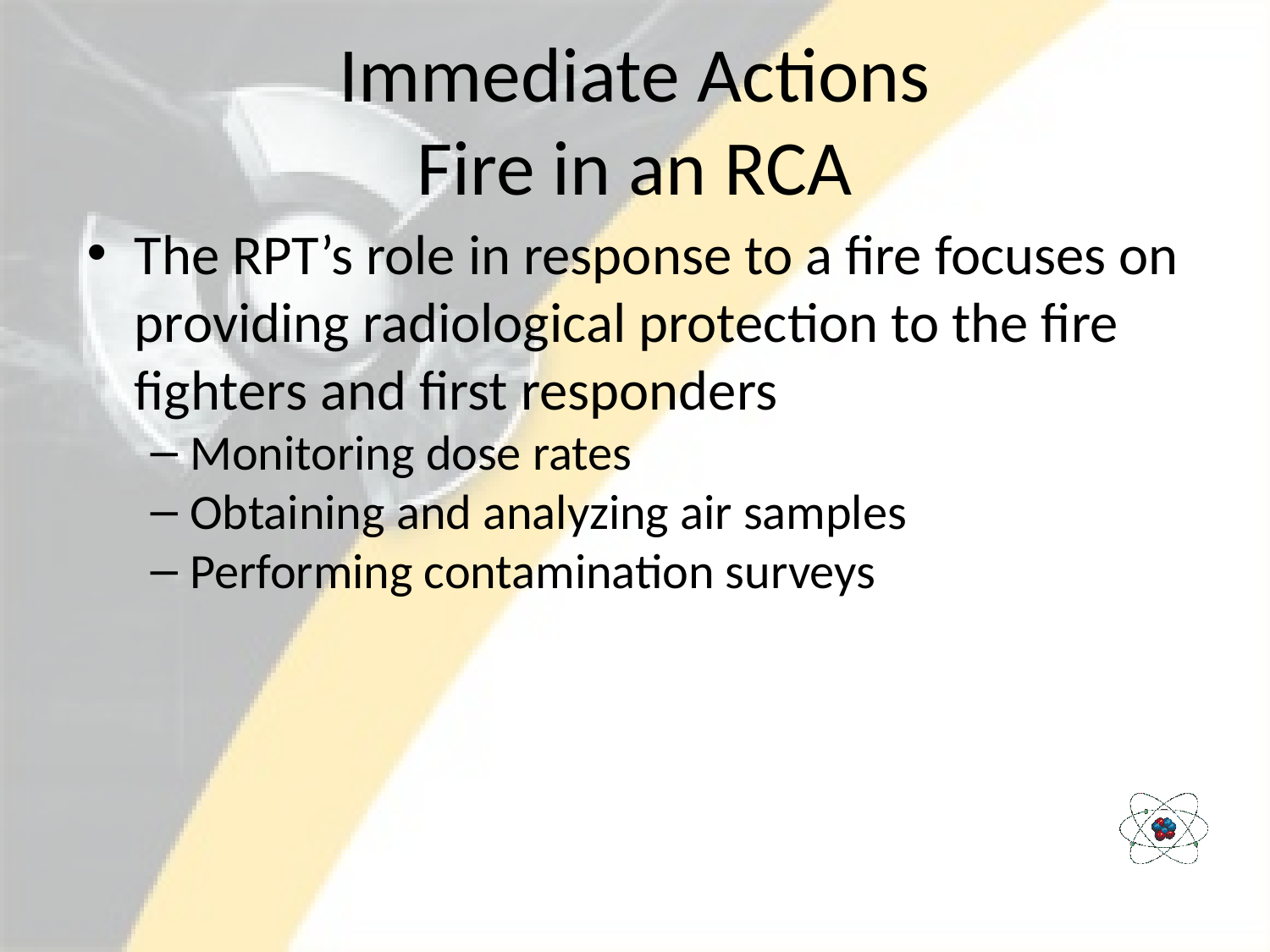

# Immediate Actions Fire in an RCA
The RPT’s role in response to a fire focuses on providing radiological protection to the fire fighters and first responders
Monitoring dose rates
Obtaining and analyzing air samples
Performing contamination surveys